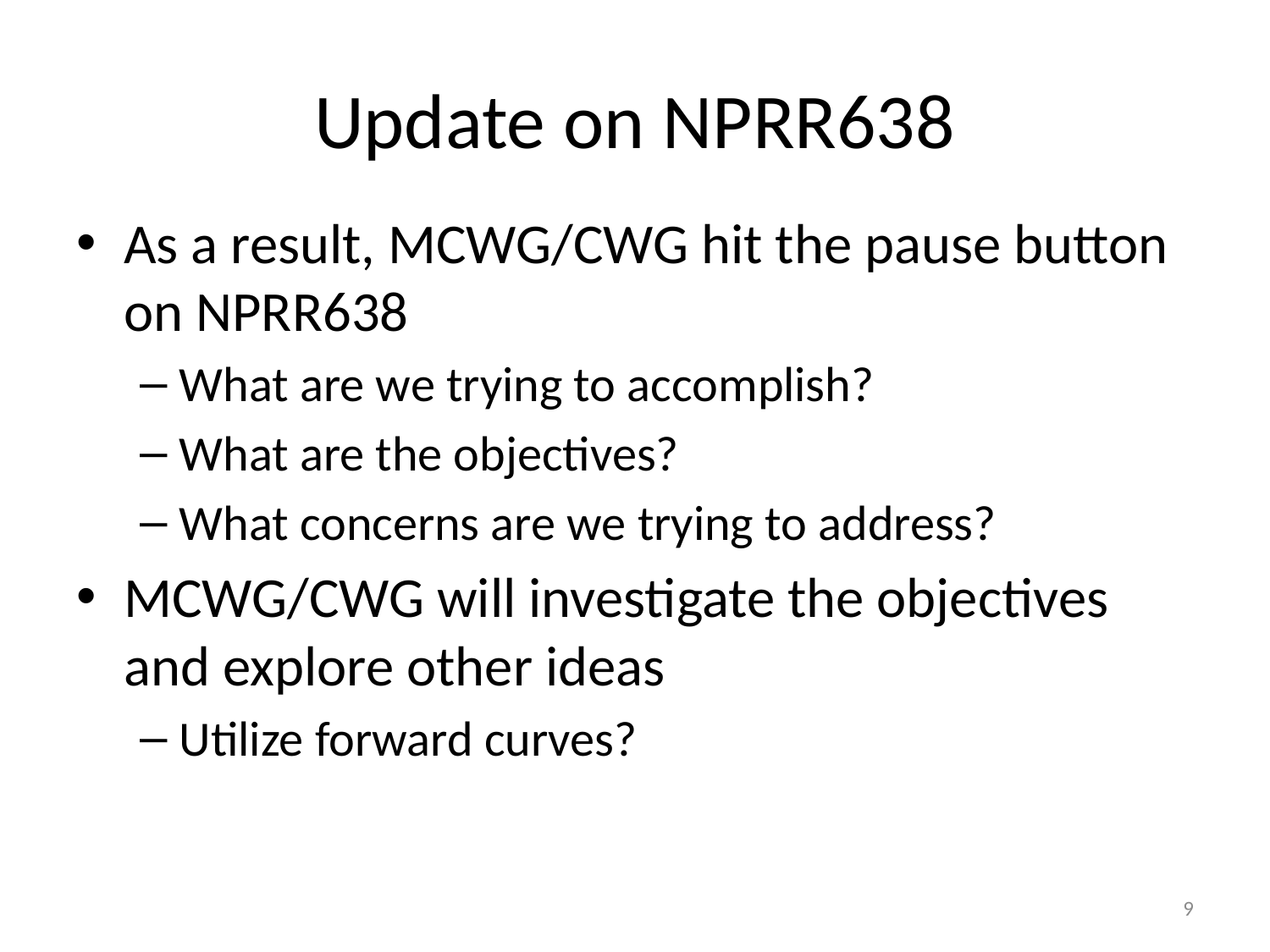

# Update on NPRR638
As a result, MCWG/CWG hit the pause button on NPRR638
What are we trying to accomplish?
What are the objectives?
What concerns are we trying to address?
MCWG/CWG will investigate the objectives and explore other ideas
Utilize forward curves?
9